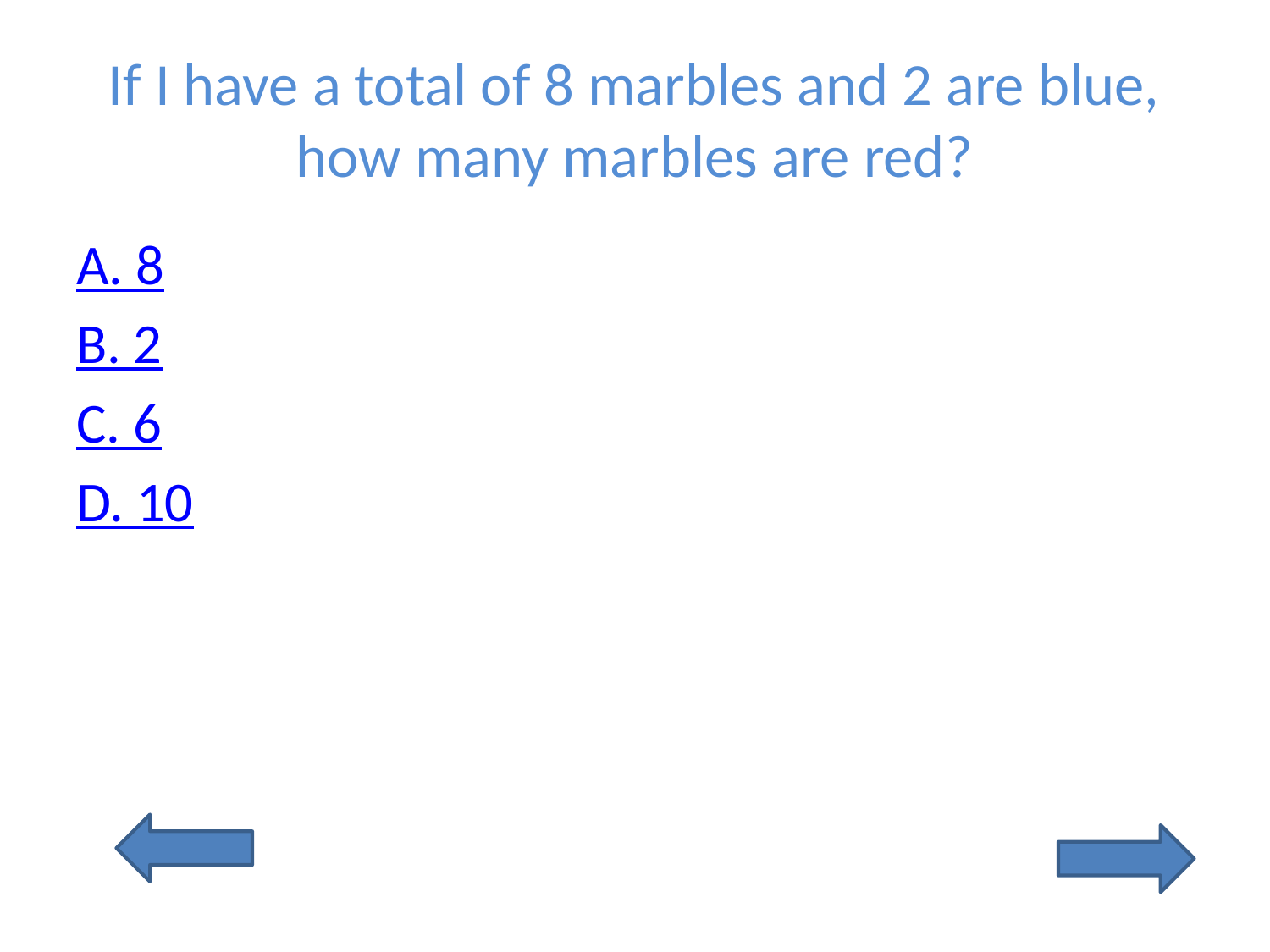

# If I have a total of 8 marbles and 2 are blue, how many marbles are red?
A. 8
B. 2
C. 6
D. 10